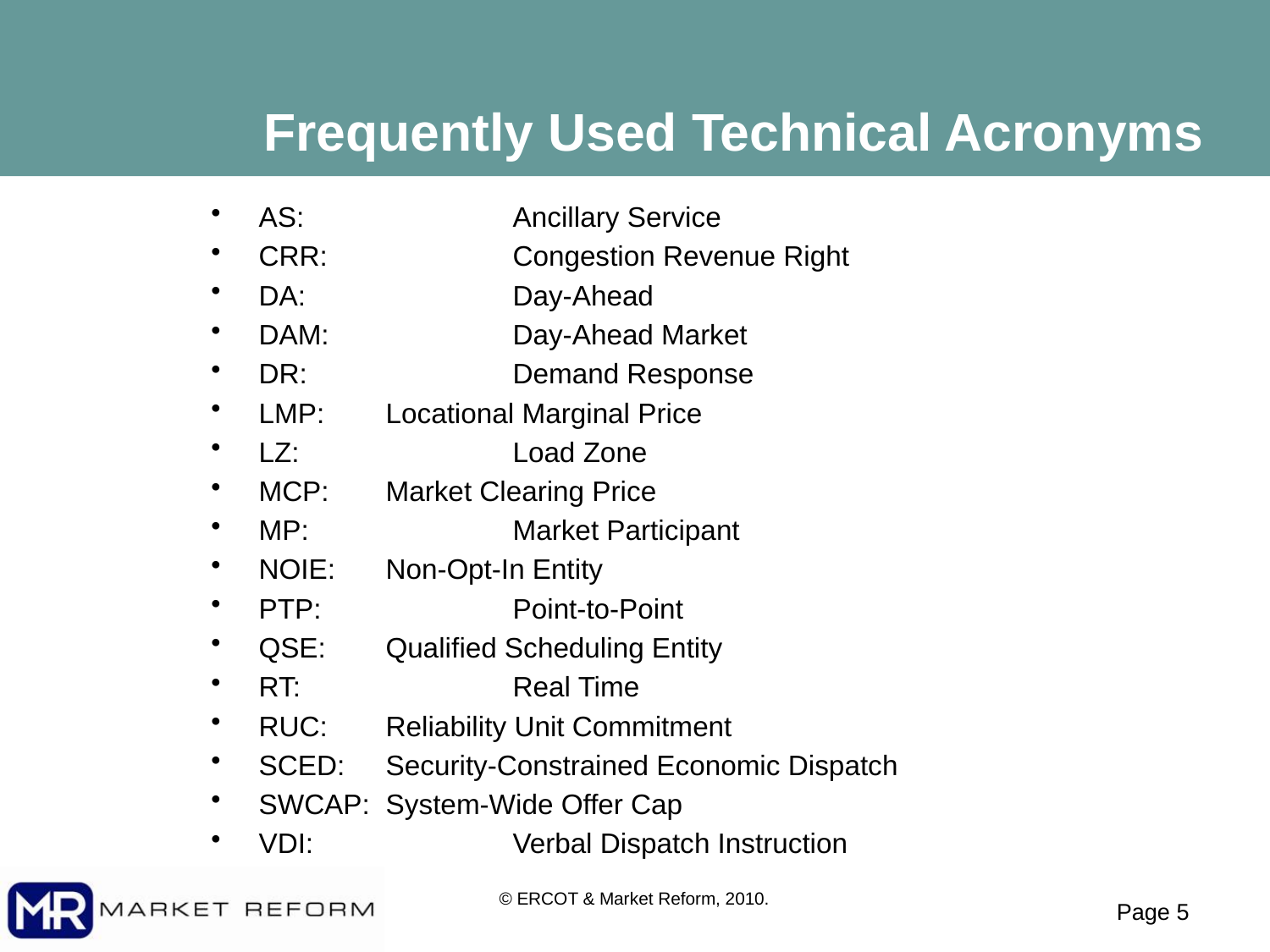

# Frequently Used Technical Acronyms
AS:  		Ancillary Service
CRR:	 	Congestion Revenue Right
DA:   		Day-Ahead
DAM: 		Day-Ahead Market
DR:		Demand Response
LMP:  	Locational Marginal Price
LZ:		Load Zone
MCP:  	Market Clearing Price
MP:  		Market Participant
NOIE:  	Non-Opt-In Entity
PTP: 		Point-to-Point
QSE:  	Qualified Scheduling Entity
RT:  		Real Time
RUC:  	Reliability Unit Commitment
SCED:  	Security-Constrained Economic Dispatch
SWCAP:	System-Wide Offer Cap
VDI:  		Verbal Dispatch Instruction
© ERCOT & Market Reform, 2010.
Page 5